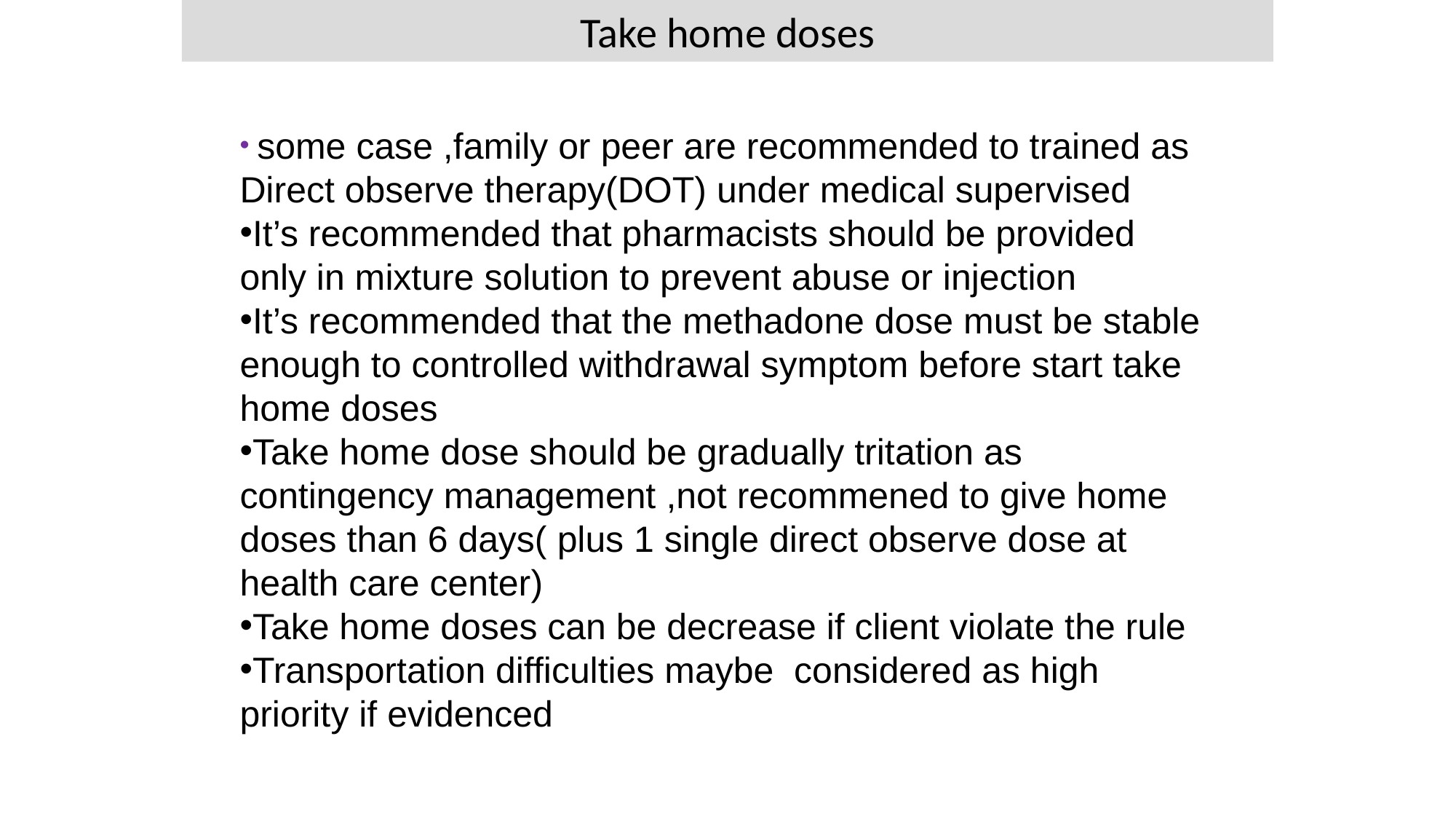

Take home doses
 some case ,family or peer are recommended to trained as Direct observe therapy(DOT) under medical supervised
It’s recommended that pharmacists should be provided only in mixture solution to prevent abuse or injection
It’s recommended that the methadone dose must be stable enough to controlled withdrawal symptom before start take home doses
Take home dose should be gradually tritation as contingency management ,not recommened to give home doses than 6 days( plus 1 single direct observe dose at health care center)
Take home doses can be decrease if client violate the rule
Transportation difficulties maybe  considered as high priority if evidenced